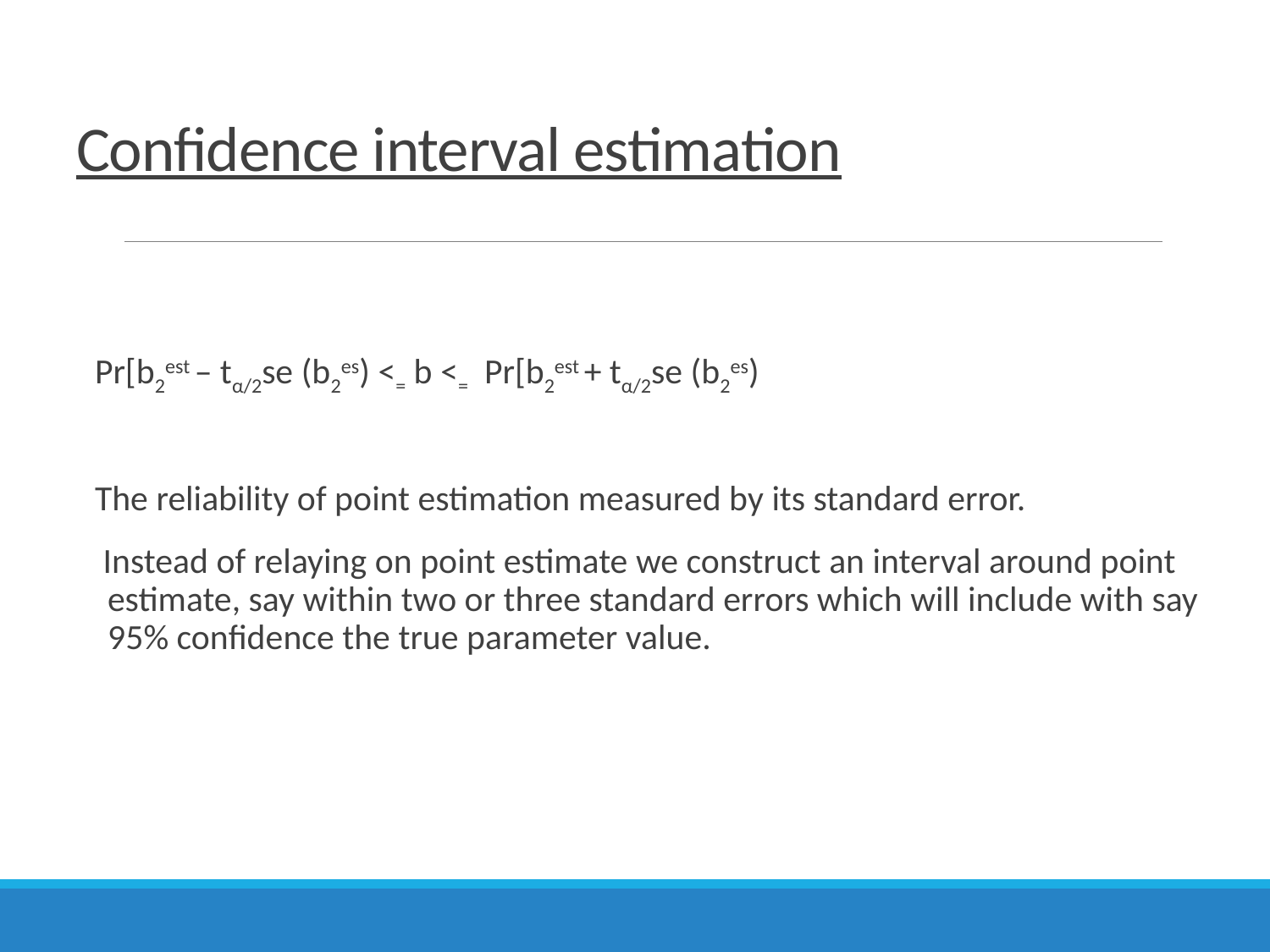

# Confidence interval estimation

Pr[b2est – tα/2se (b2es) <= b <=  Pr[b2est + tα/2se (b2es)

The reliability of point estimation measured by its standard error.
 Instead of relaying on point estimate we construct an interval around point estimate, say within two or three standard errors which will include with say 95% confidence the true parameter value.